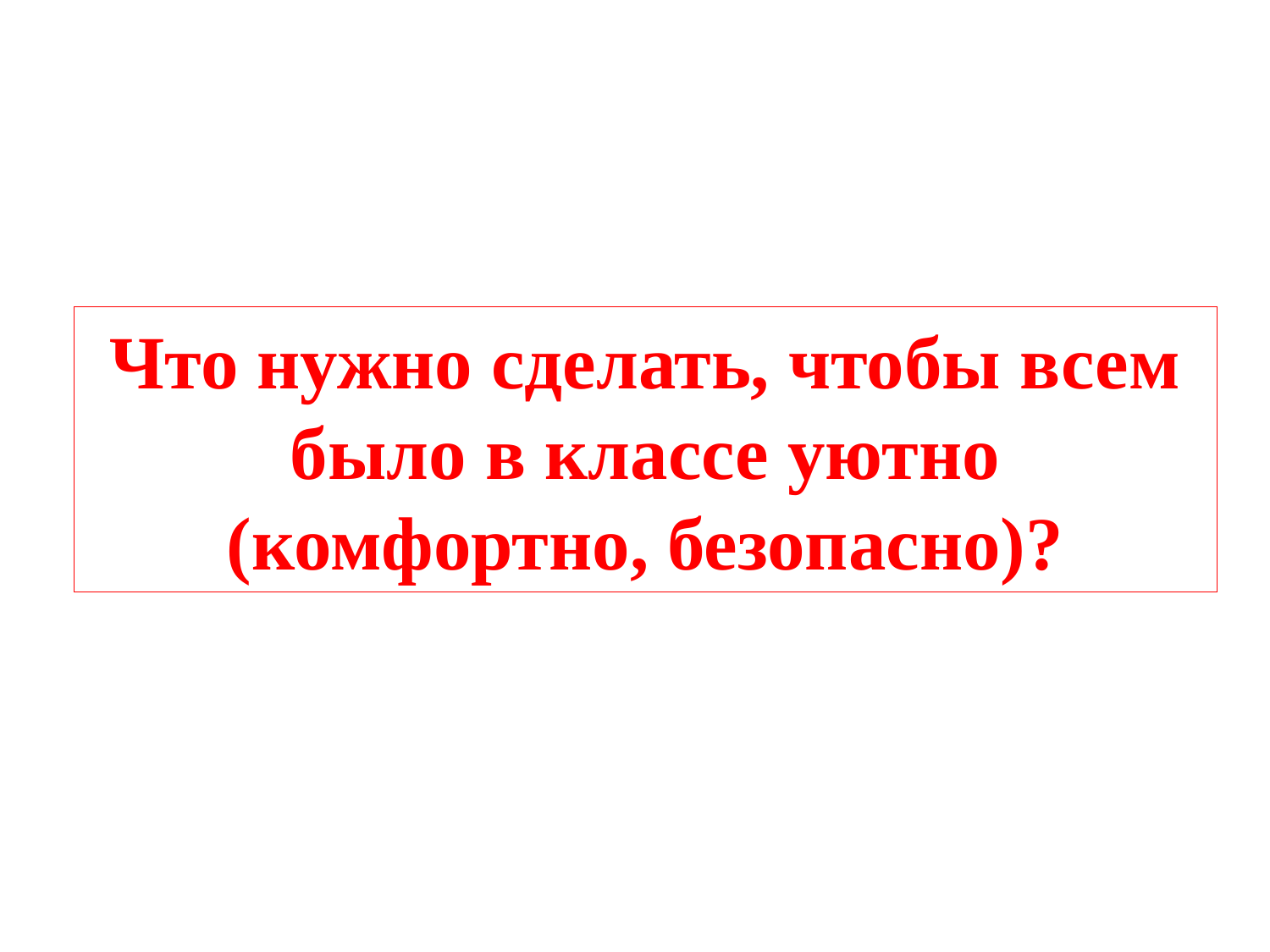

# Что нужно сделать, чтобы всем было в классе уютно (комфортно, безопасно)?